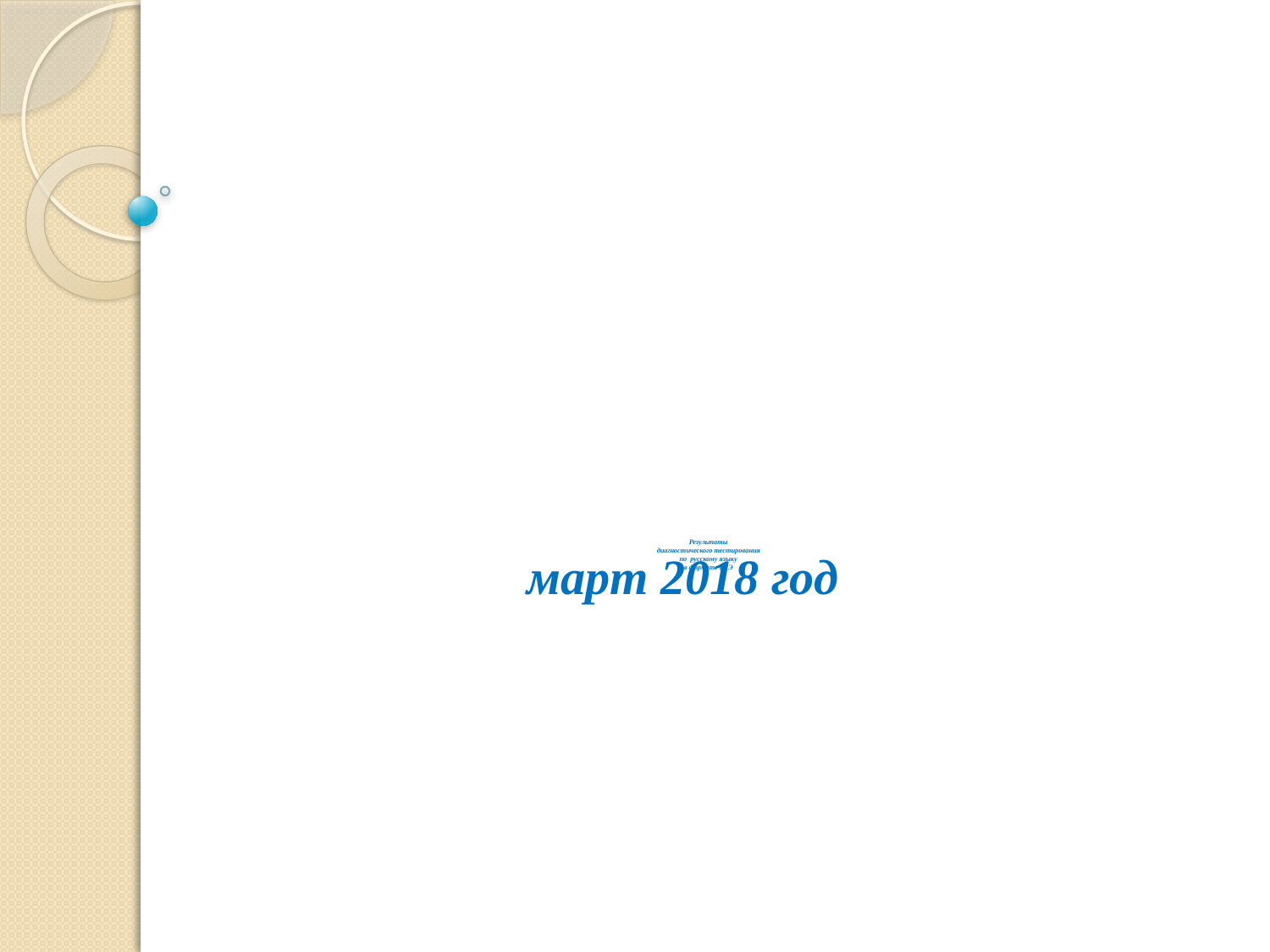

# Результаты диагностического тестирования по  русскому языку в формате ЕГЭ
 март 2018 год